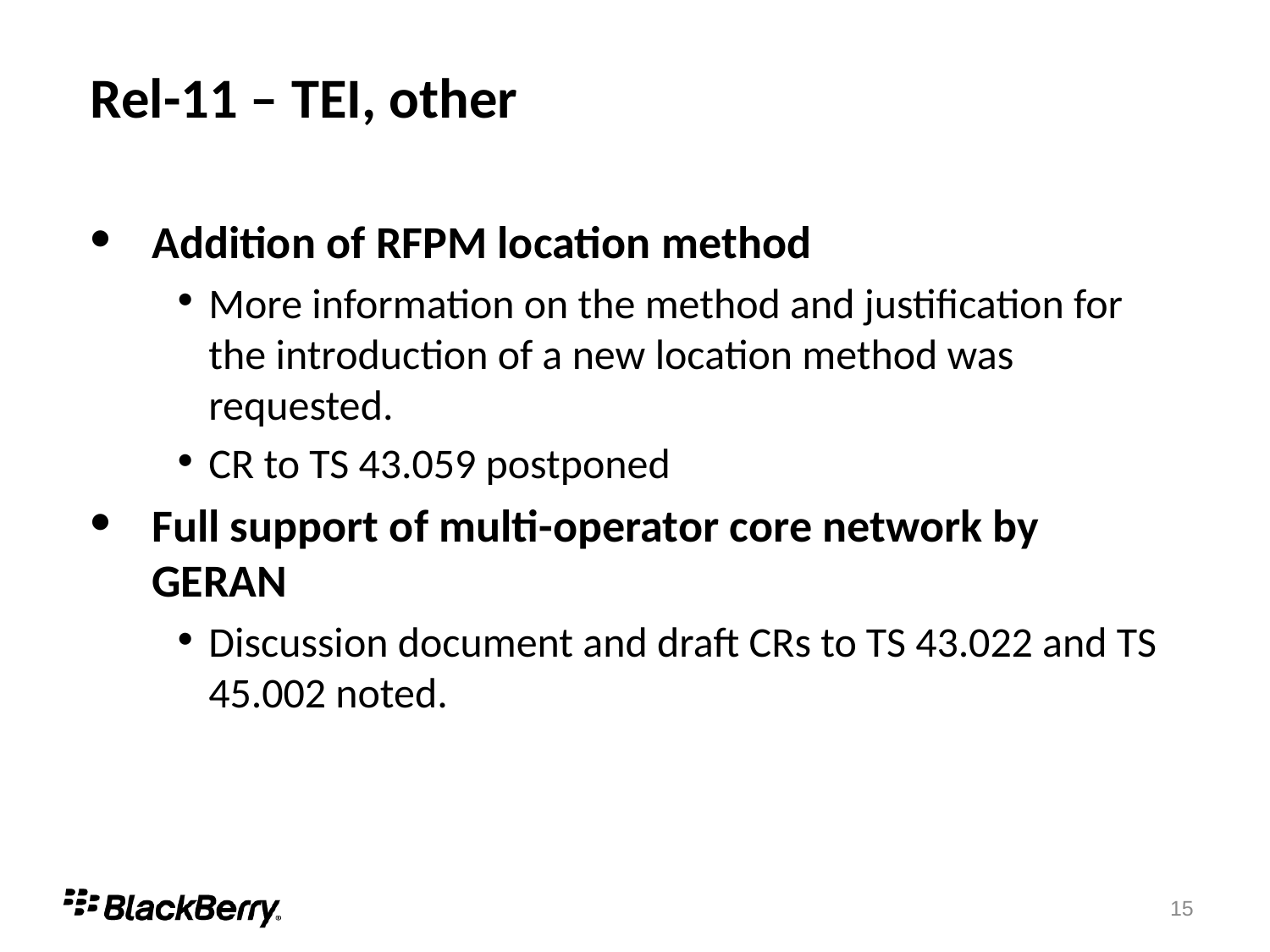

# Rel-11 – TEI, other
Addition of RFPM location method
More information on the method and justification for the introduction of a new location method was requested.
CR to TS 43.059 postponed
Full support of multi-operator core network by GERAN
Discussion document and draft CRs to TS 43.022 and TS 45.002 noted.
15